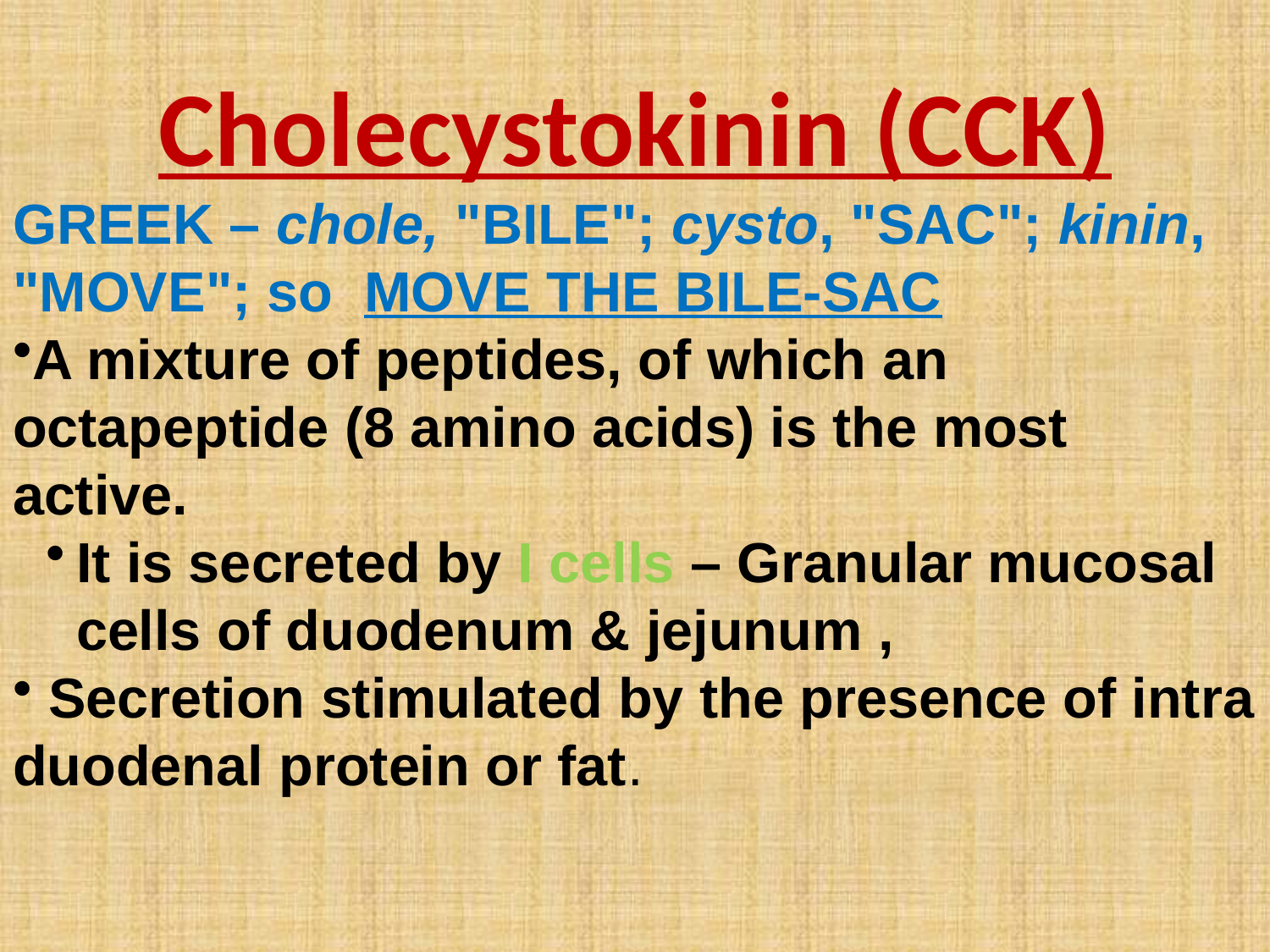

Cholecystokinin (CCK)
GREEK – chole, "BILE"; cysto, "SAC"; kinin, "MOVE"; so  MOVE THE BILE-SAC
A mixture of peptides, of which an octapeptide (8 amino acids) is the most active.
It is secreted by I cells – Granular mucosal cells of duodenum & jejunum ,
 Secretion stimulated by the presence of intra duodenal protein or fat.